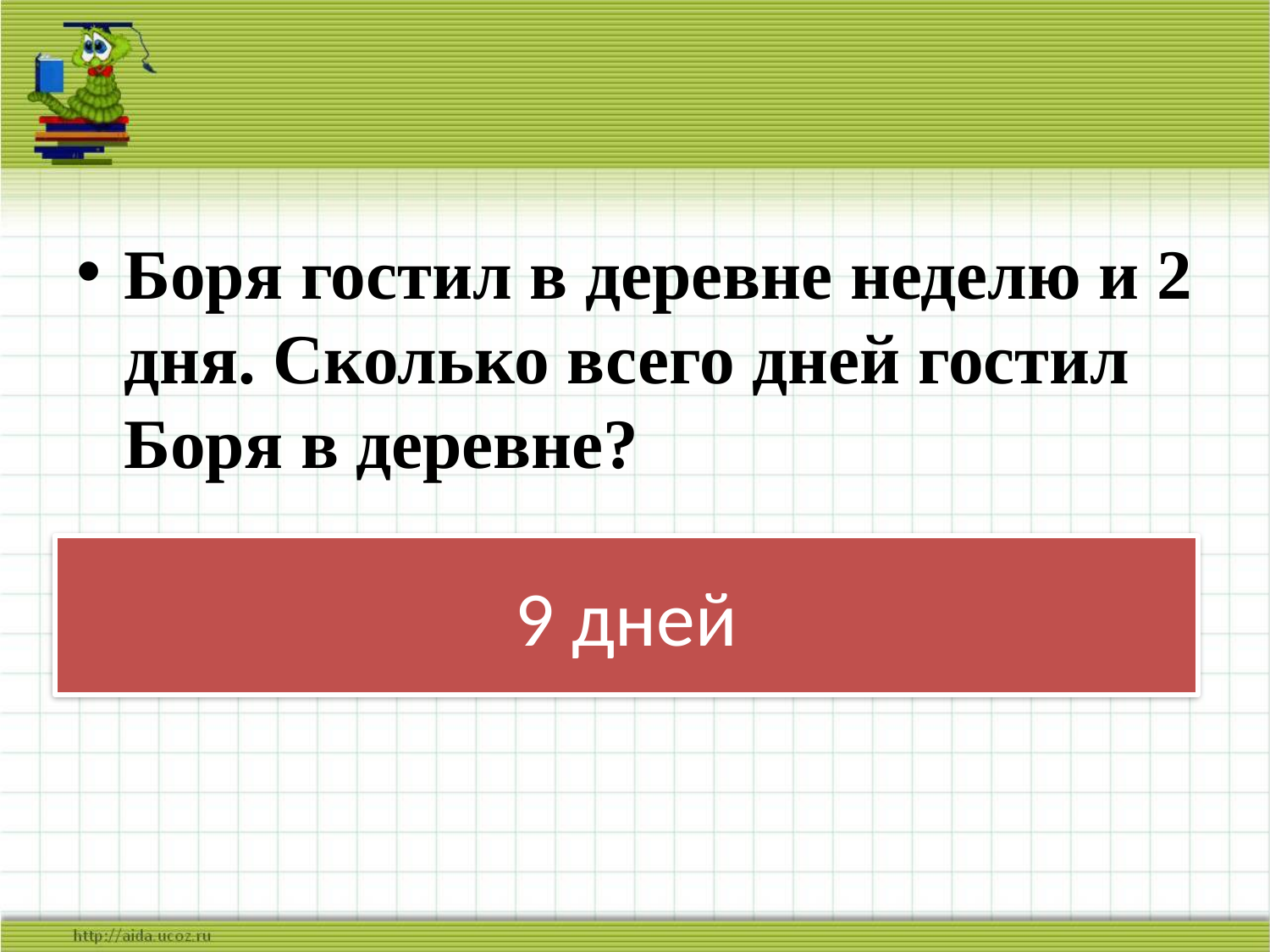

Боря гостил в деревне неделю и 2 дня. Сколько всего дней гостил Боря в деревне?
# 9 дней